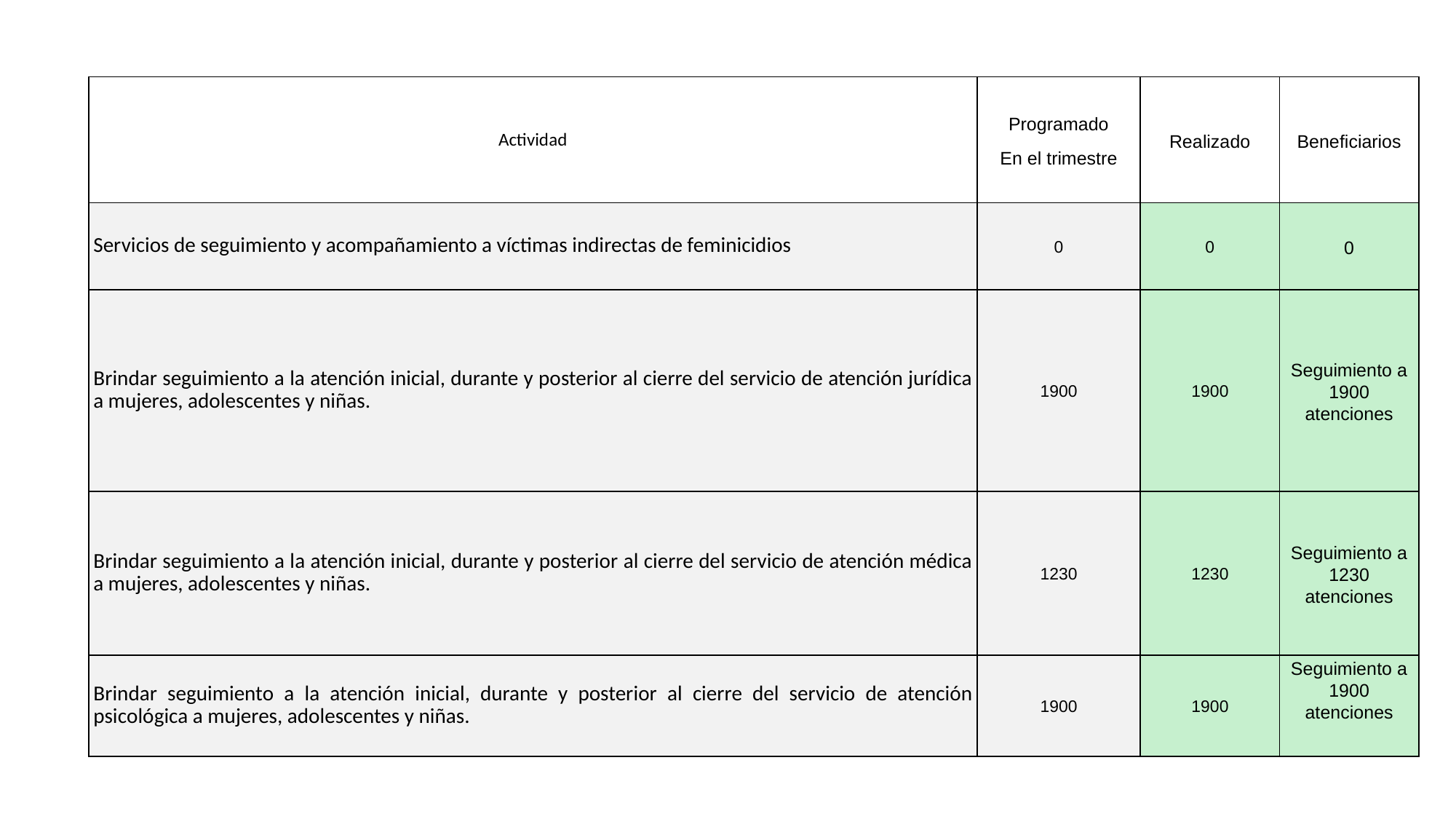

| Actividad | Programado En el trimestre | Realizado | Beneficiarios |
| --- | --- | --- | --- |
| Servicios de seguimiento y acompañamiento a víctimas indirectas de feminicidios | 0 | 0 | 0 |
| Brindar seguimiento a la atención inicial, durante y posterior al cierre del servicio de atención jurídica a mujeres, adolescentes y niñas. | 1900 | 1900 | Seguimiento a 1900 atenciones |
| Brindar seguimiento a la atención inicial, durante y posterior al cierre del servicio de atención médica a mujeres, adolescentes y niñas. | 1230 | 1230 | Seguimiento a 1230 atenciones |
| Brindar seguimiento a la atención inicial, durante y posterior al cierre del servicio de atención psicológica a mujeres, adolescentes y niñas. | 1900 | 1900 | Seguimiento a 1900 atenciones |